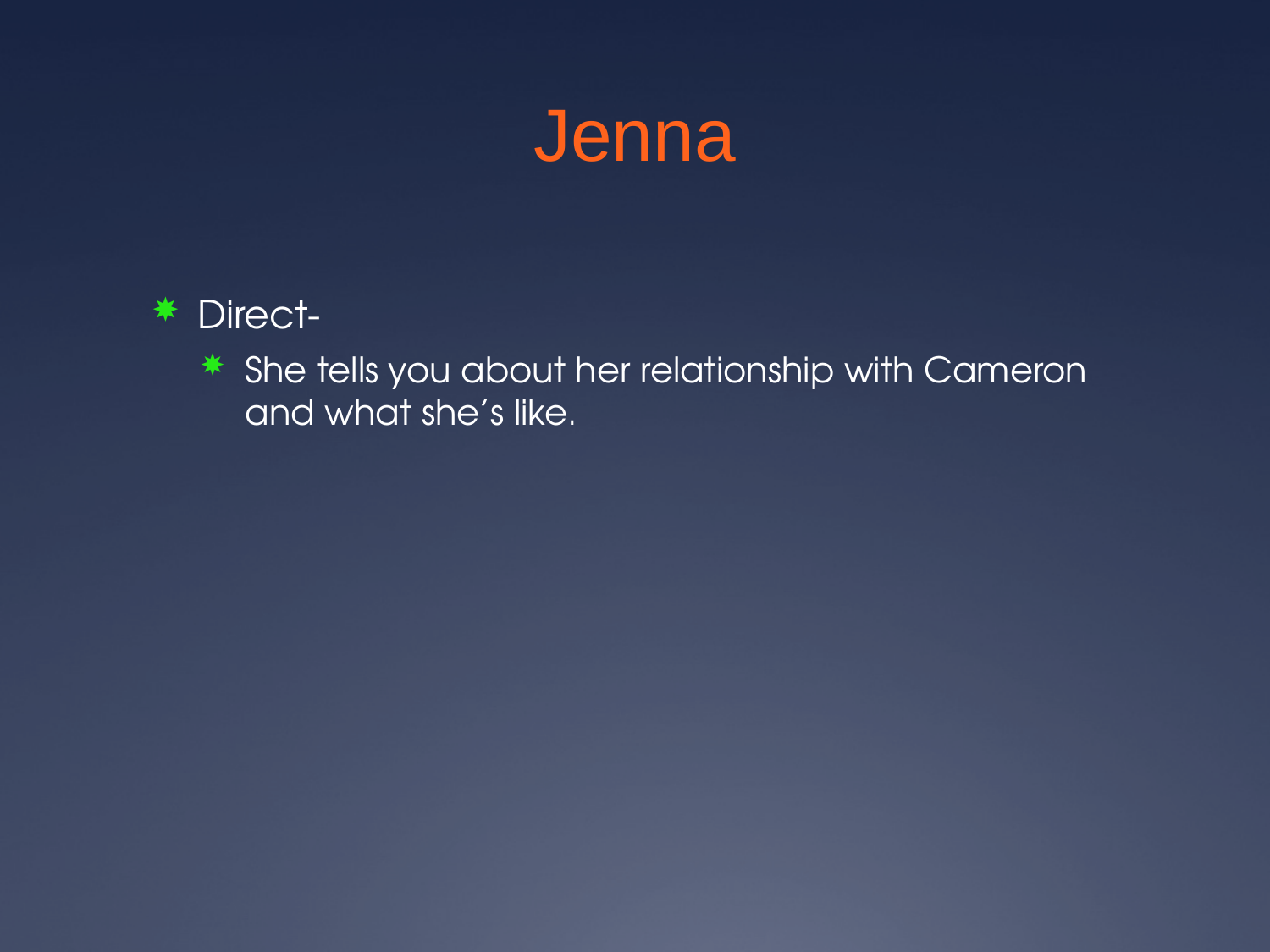

# Jenna
Direct-
She tells you about her relationship with Cameron and what she’s like.